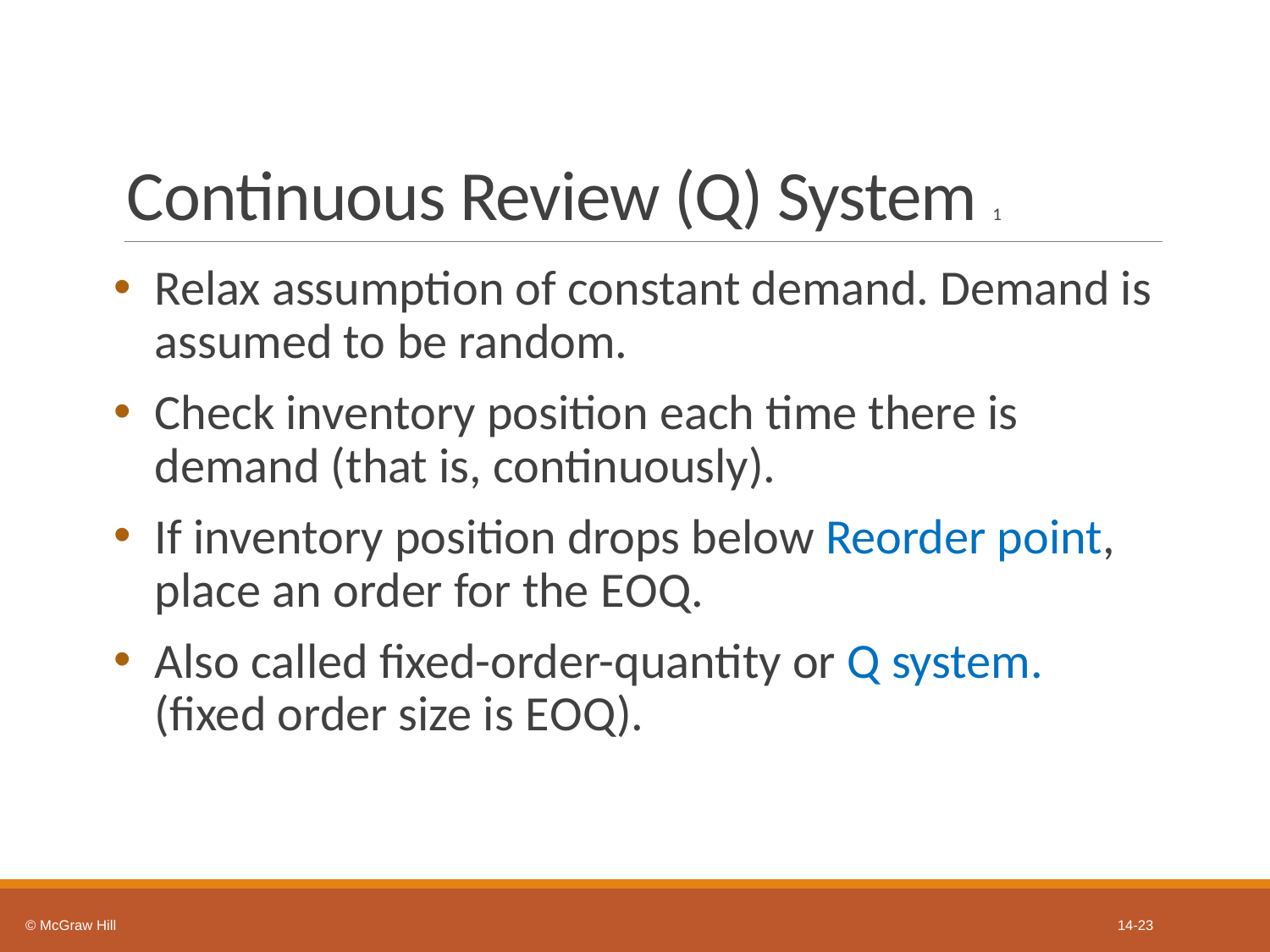

# Continuous Review (Q) System 1
Relax assumption of constant demand. Demand is assumed to be random.
Check inventory position each time there is demand (that is, continuously).
If inventory position drops below Reorder point, place an order for the E O Q.
Also called fixed-order-quantity or Q system. (fixed order size is E O Q).